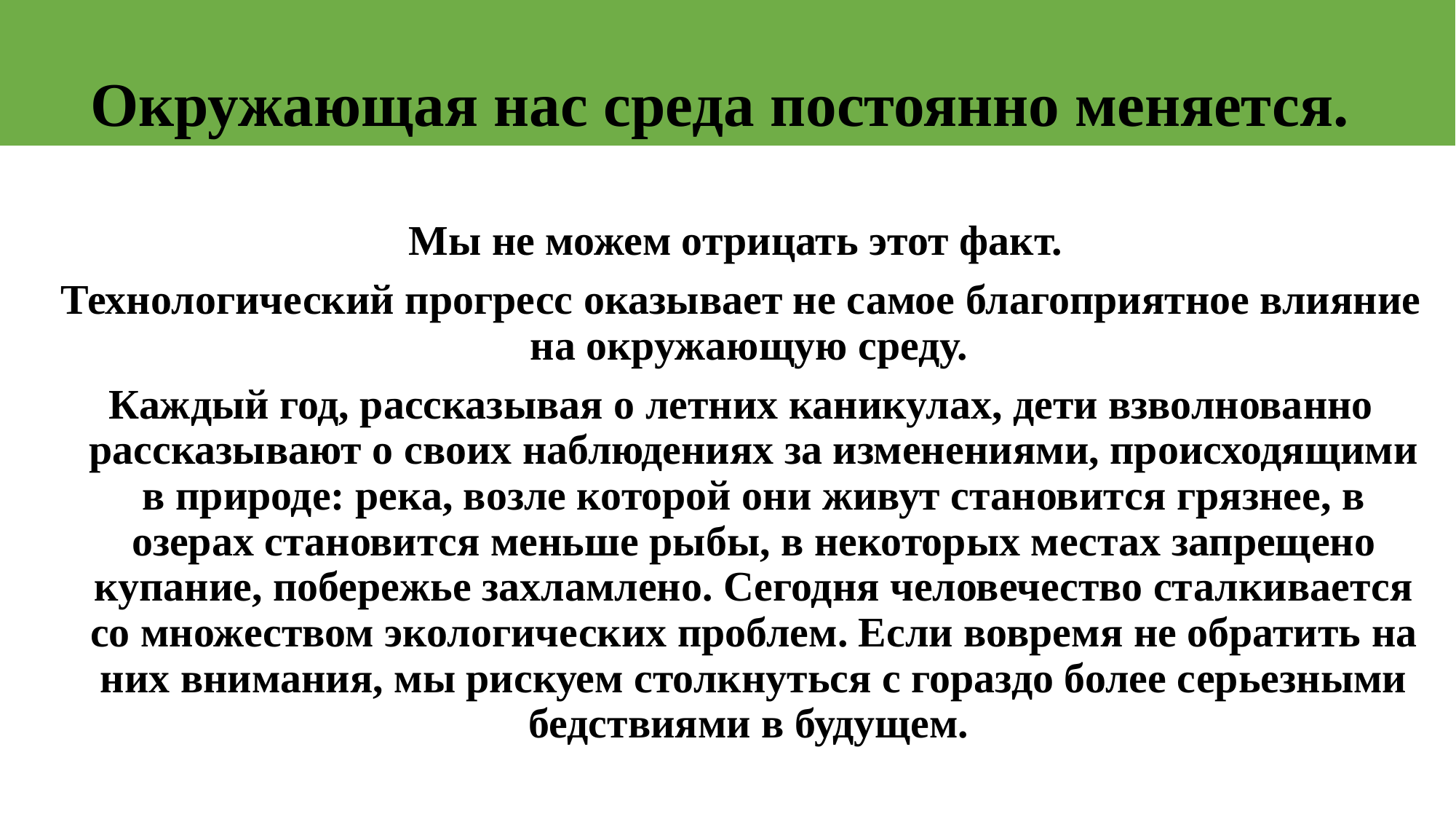

# Окружающая нас среда постоянно меняется.

Мы не можем отрицать этот факт.
Технологический прогресс оказывает не самое благоприятное влияние на окружающую среду.
Каждый год, рассказывая о летних каникулах, дети взволнованно рассказывают о своих наблюдениях за изменениями, происходящими в природе: река, возле которой они живут становится грязнее, в озерах становится меньше рыбы, в некоторых местах запрещено купание, побережье захламлено. Сегодня человечество сталкивается со множеством экологических проблем. Если вовремя не обратить на них внимания, мы рискуем столкнуться с гораздо более серьезными бедствиями в будущем.